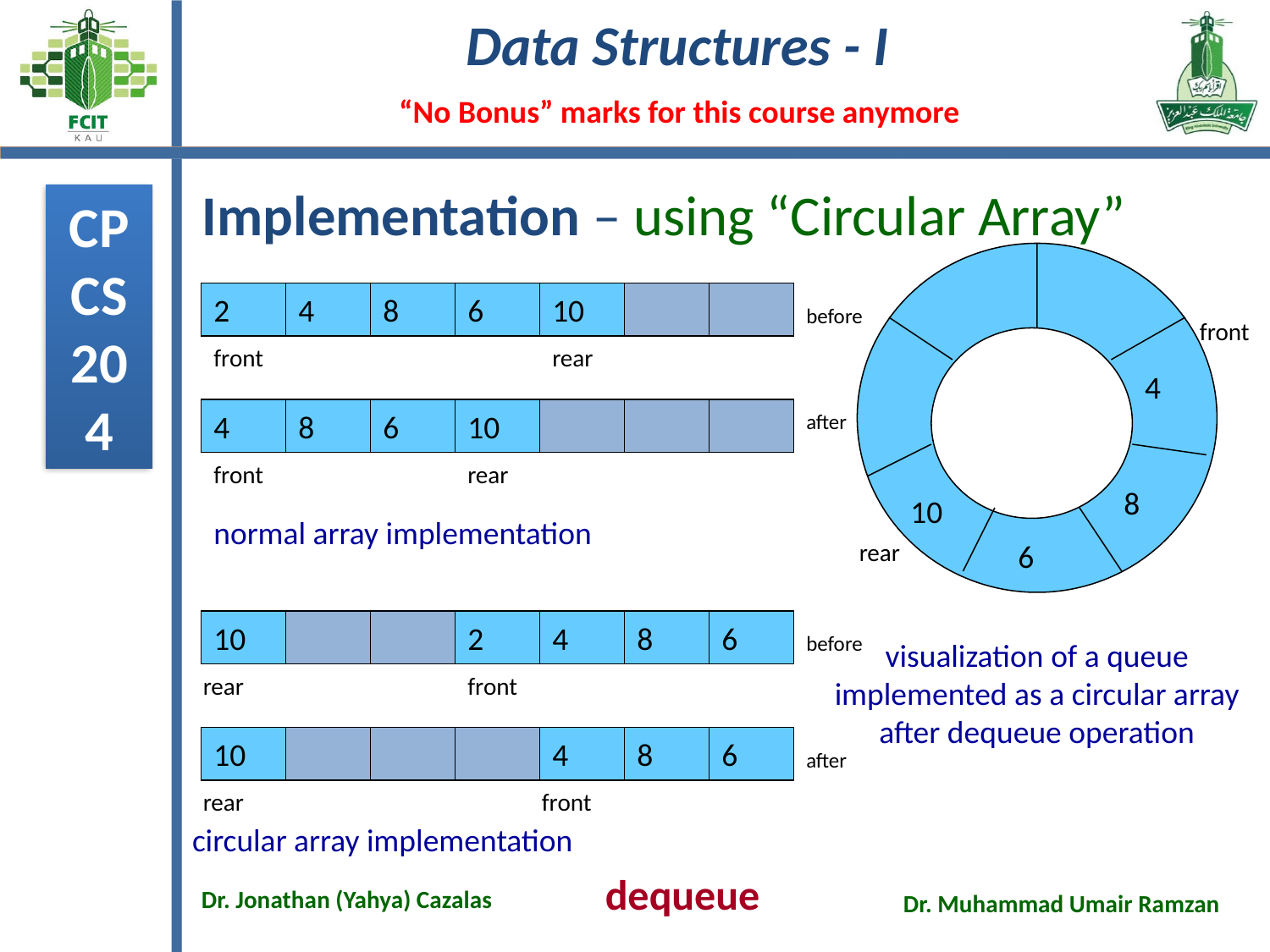

#
Implementation – using “Circular Array”

front
4
8
rear
6
visualization of a queue
implemented as a circular array
after dequeue operation
10

2
4
8
6
10

front
rear
before
normal array implementation

4
8
6
10

after
front
rear

10

2
4
8
6
before
rear
front
circular array implementation
10

4
8
6
after
rear
front
dequeue